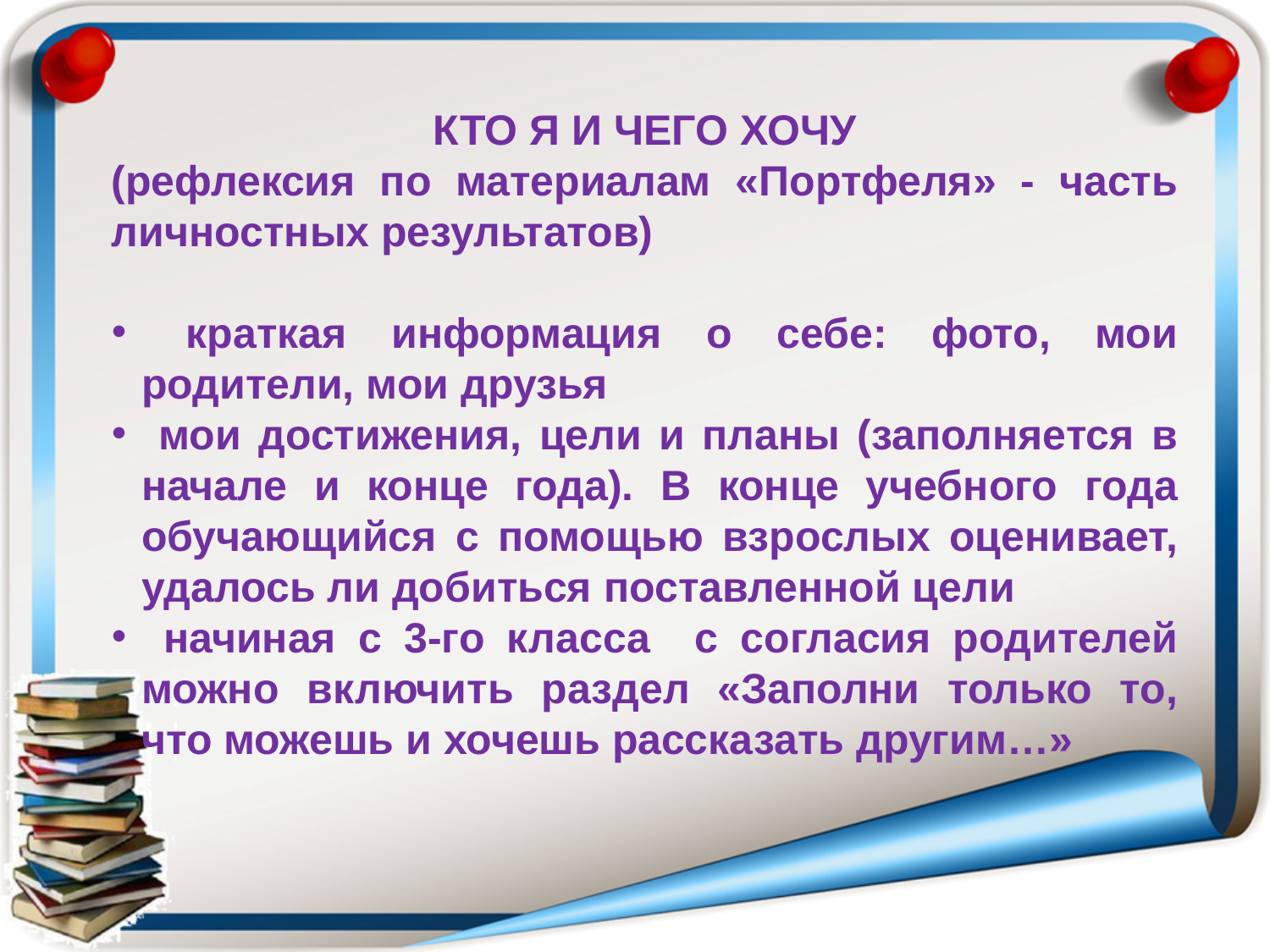

КТО Я И ЧЕГО ХОЧУ
(рефлексия по материалам «Портфеля» - часть личностных результатов)

 краткая информация о себе: фото, мои родители, мои друзья
 мои достижения, цели и планы (заполняется в начале и конце года). В конце учебного года обучающийся с помощью взрослых оценивает, удалось ли добиться поставленной цели
 начиная с 3-го класса  с согласия родителей можно включить раздел «Заполни только то, что можешь и хочешь рассказать другим…»